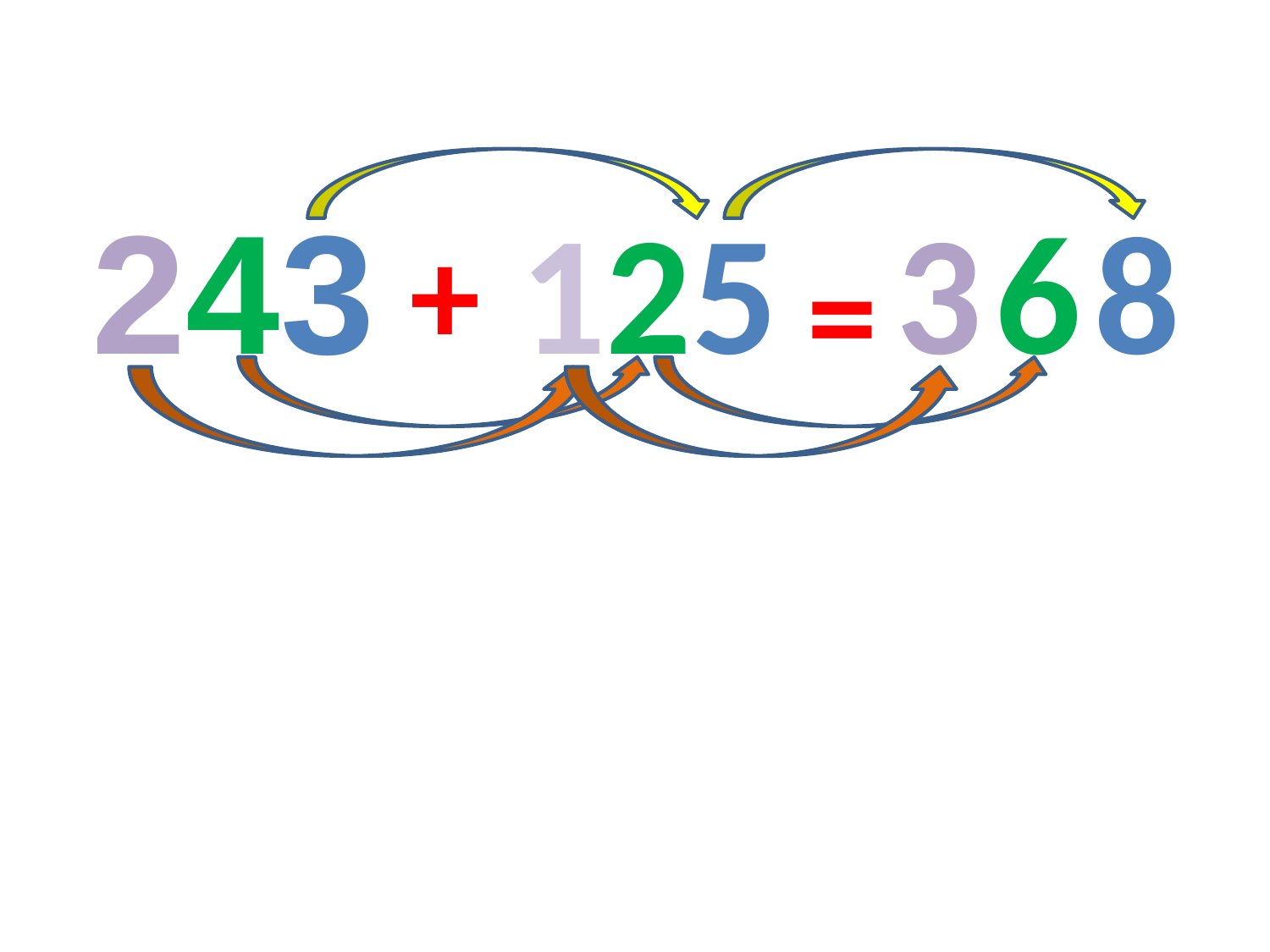

243
125
3
6
8
+
=